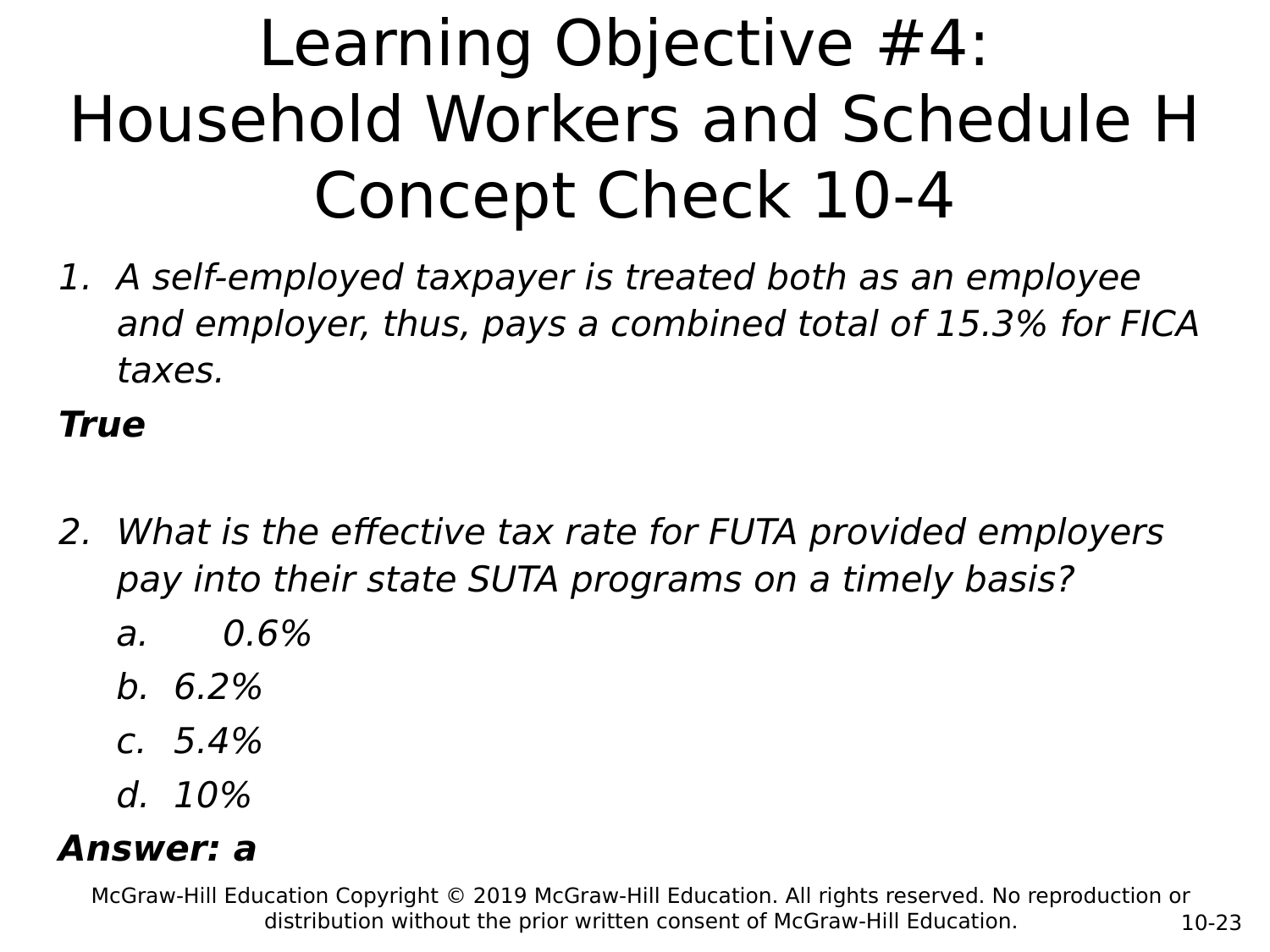

# Learning Objective #4: Household Workers and Schedule H Concept Check 10-4
A self-employed taxpayer is treated both as an employee and employer, thus, pays a combined total of 15.3% for FICA taxes.
True

What is the effective tax rate for FUTA provided employers pay into their state SUTA programs on a timely basis?
	0.6%
6.2%
5.4%
10%
Answer: a
McGraw-Hill Education Copyright © 2019 McGraw-Hill Education. All rights reserved. No reproduction or distribution without the prior written consent of McGraw-Hill Education.
10-23